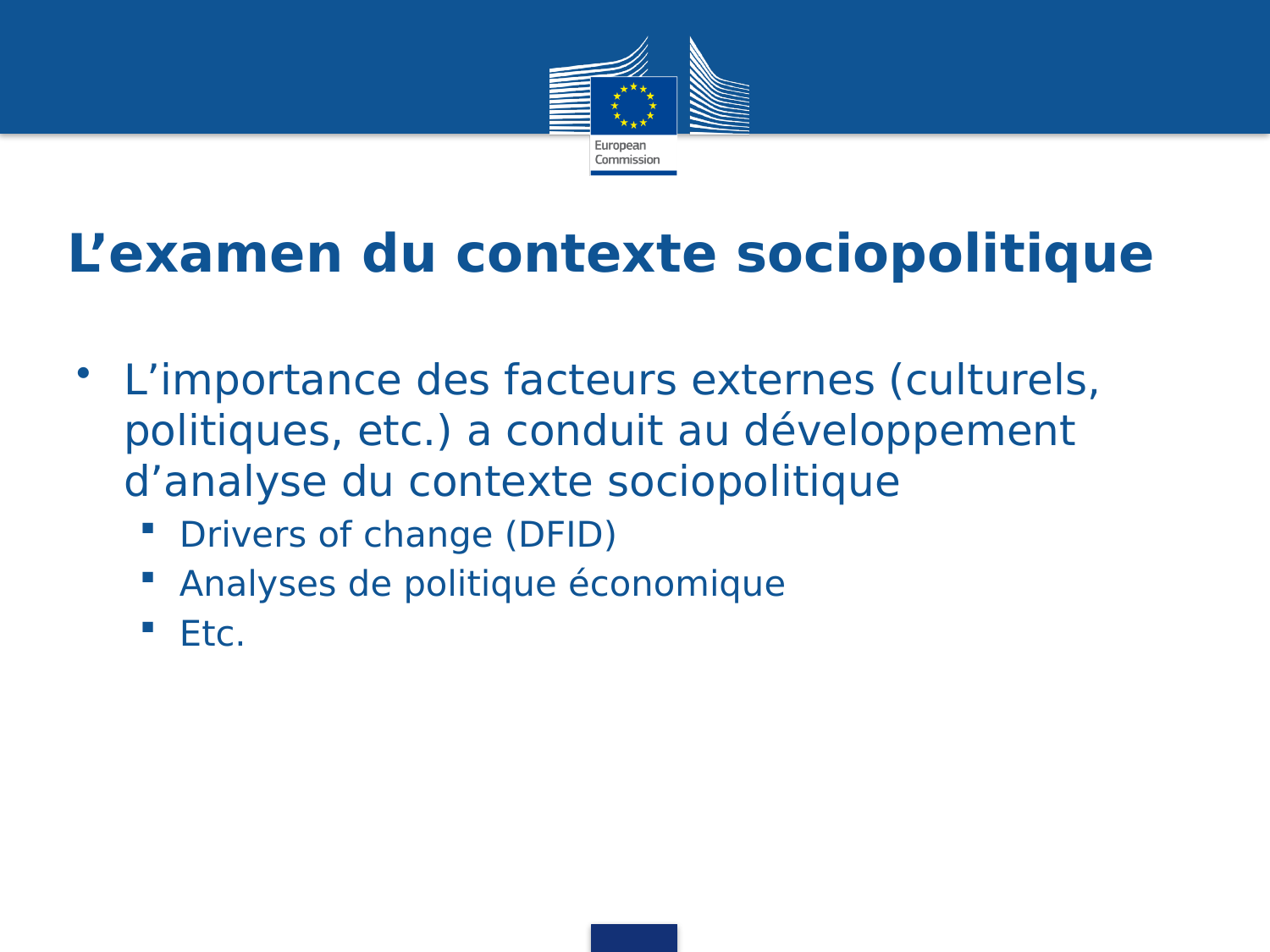

# L’examen du contexte sociopolitique
L’importance des facteurs externes (culturels, politiques, etc.) a conduit au développement d’analyse du contexte sociopolitique
Drivers of change (DFID)
Analyses de politique économique
Etc.